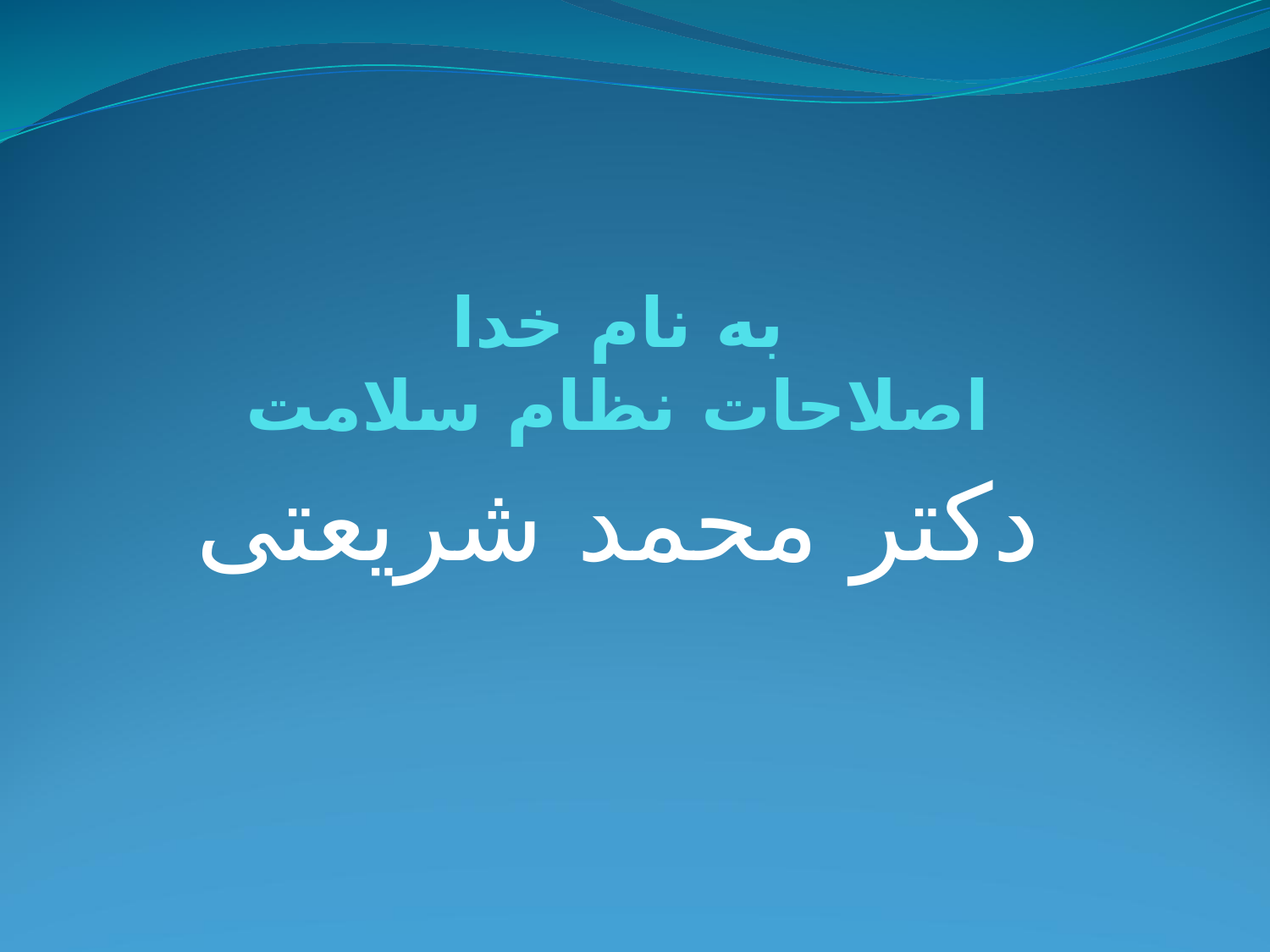

# به نام خدا اصلاحات نظام سلامت
دکتر محمد شریعتی